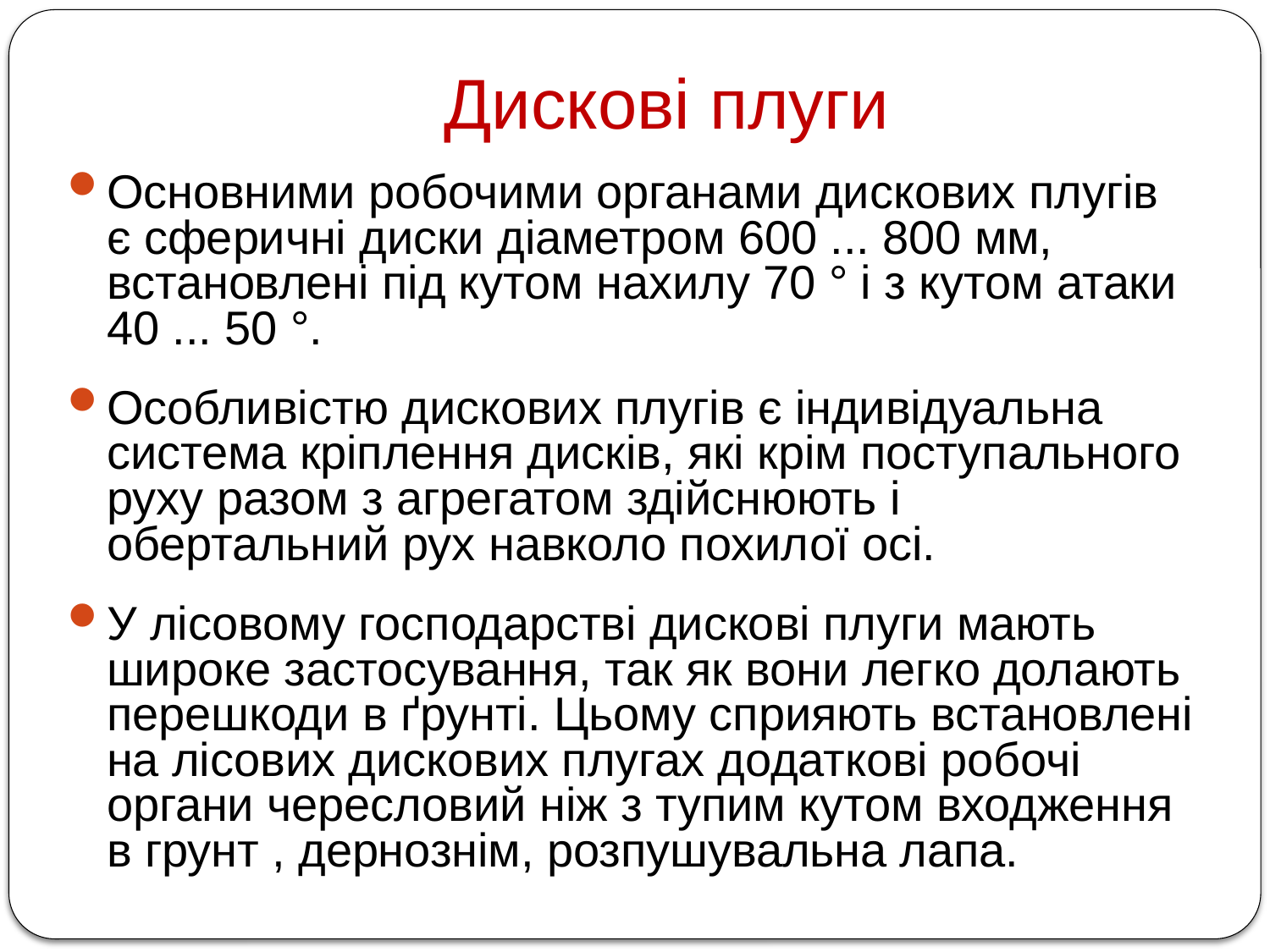

# Дискові плуги
Основними робочими органами дискових плугів є сферичні диски діаметром 600 ... 800 мм, встановлені під кутом нахилу 70 ° і з кутом атаки 40 ... 50 °.

Особливістю дискових плугів є індивідуальна система кріплення дисків, які крім поступального руху разом з агрегатом здійснюють і обертальний рух навколо похилої осі.

У лісовому господарстві дискові плуги мають широке застосування, так як вони легко долають перешкоди в ґрунті. Цьому сприяють встановлені на лісових дискових плугах додаткові робочі органи чересловий ніж з тупим кутом входження в грунт , дернознім, розпушувальна лапа.